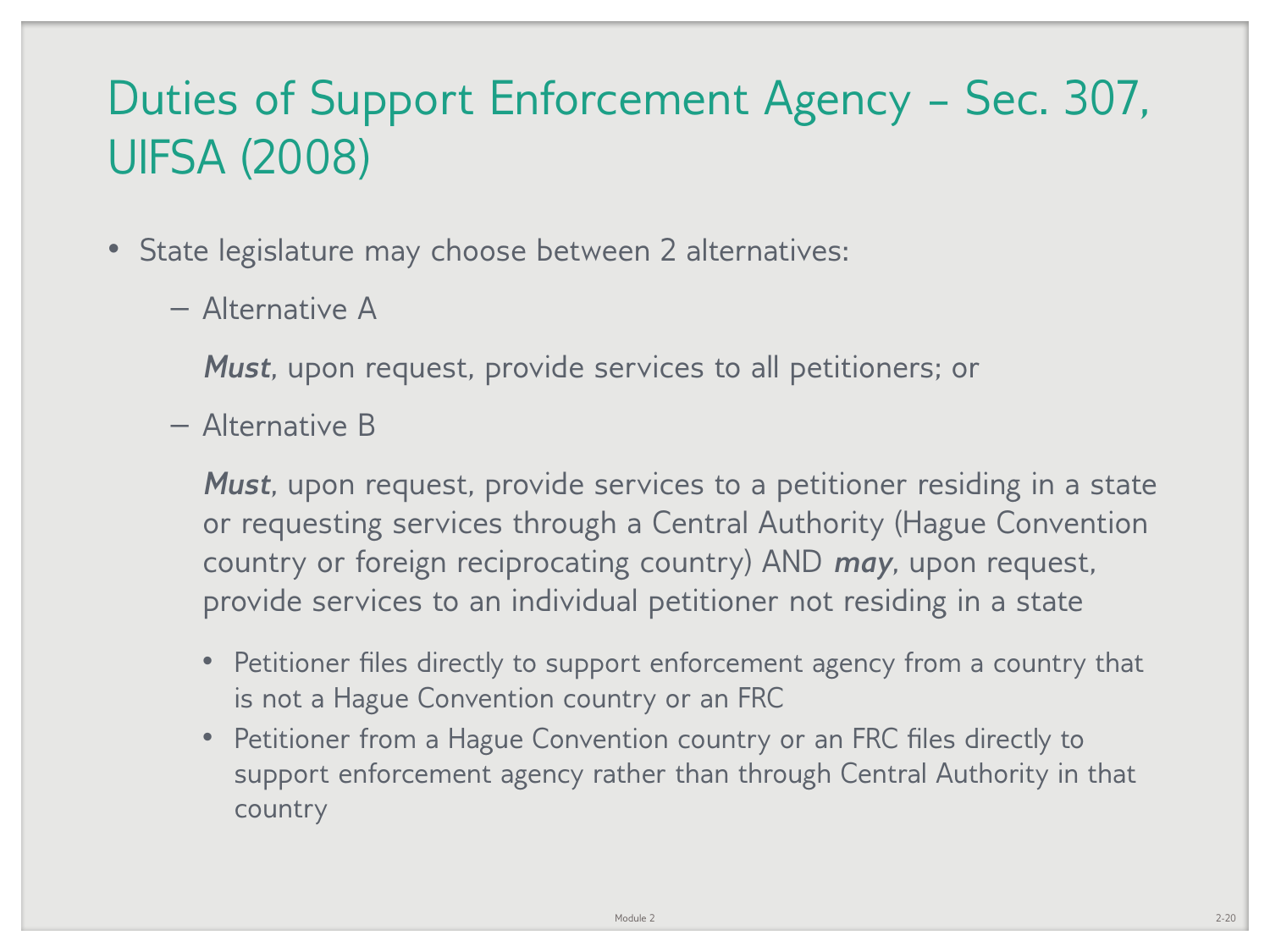

# Duties of Support Enforcement Agency – Sec. 307, UIFSA (2008)
State legislature may choose between 2 alternatives:
Alternative A
	Must, upon request, provide services to all petitioners; or
Alternative B
	Must, upon request, provide services to a petitioner residing in a state or requesting services through a Central Authority (Hague Convention country or foreign reciprocating country) AND may, upon request, provide services to an individual petitioner not residing in a state
Petitioner files directly to support enforcement agency from a country that is not a Hague Convention country or an FRC
Petitioner from a Hague Convention country or an FRC files directly to support enforcement agency rather than through Central Authority in that country

Module 2
2-20